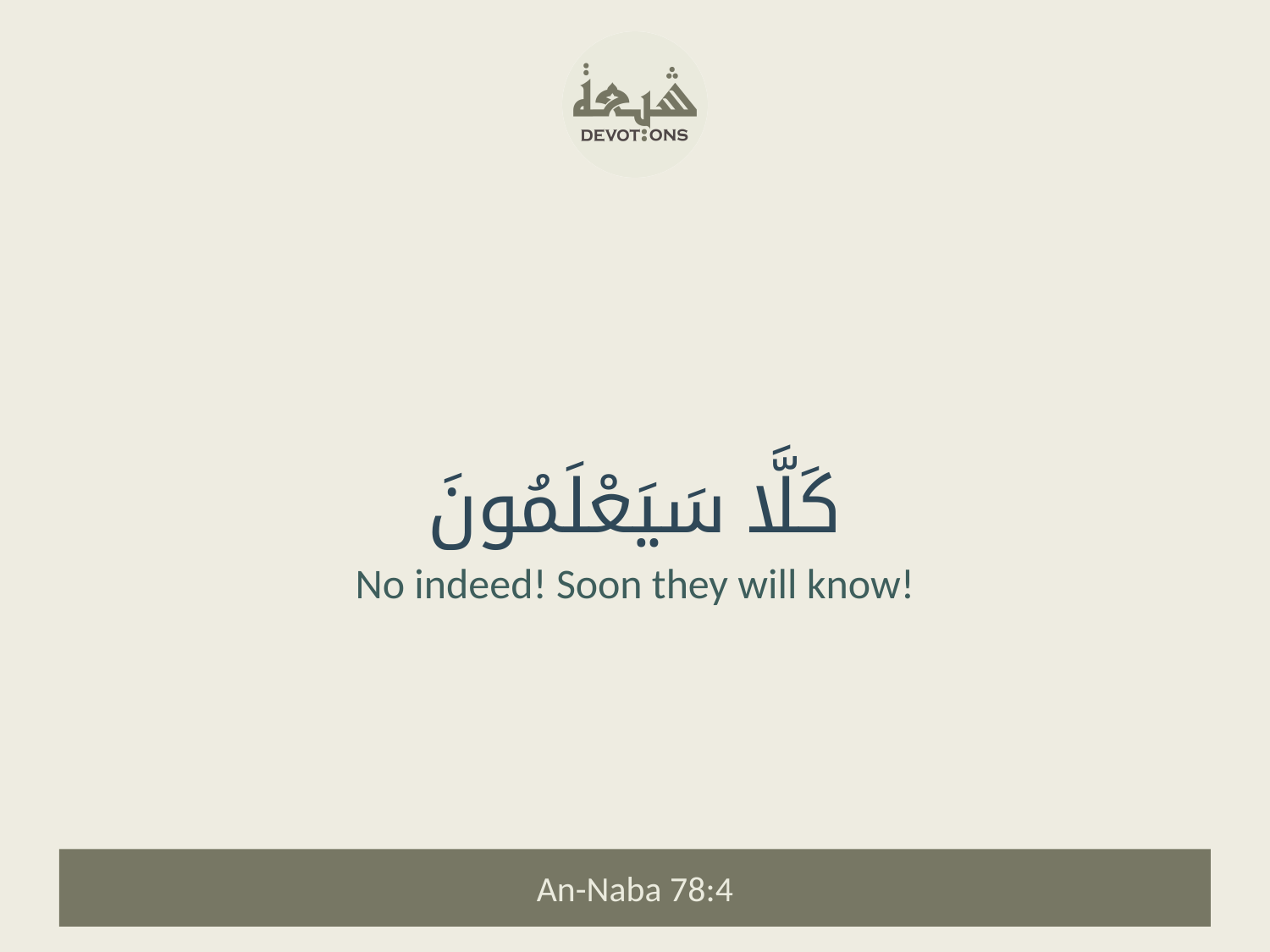

كَلَّا سَيَعْلَمُونَ
No indeed! Soon they will know!
An-Naba 78:4